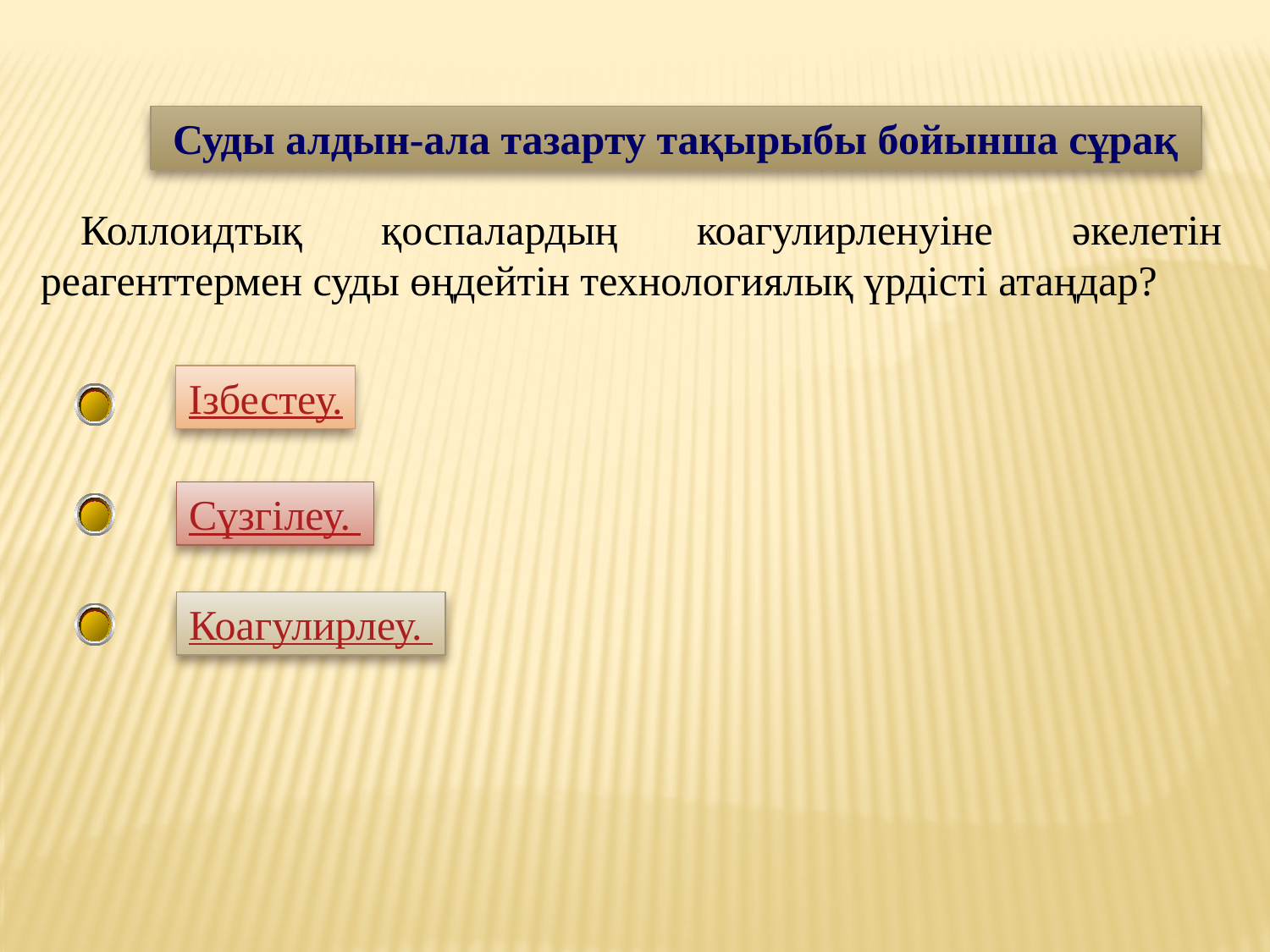

Суды алдын-ала тазарту тақырыбы бойынша сұрақ
Коллоидтық қоспалардың коагулирленуіне әкелетін реагенттермен суды өңдейтін технологиялық үрдісті атаңдар?
Ізбестеу.

Сүзгілеу.

Коагулирлеу.